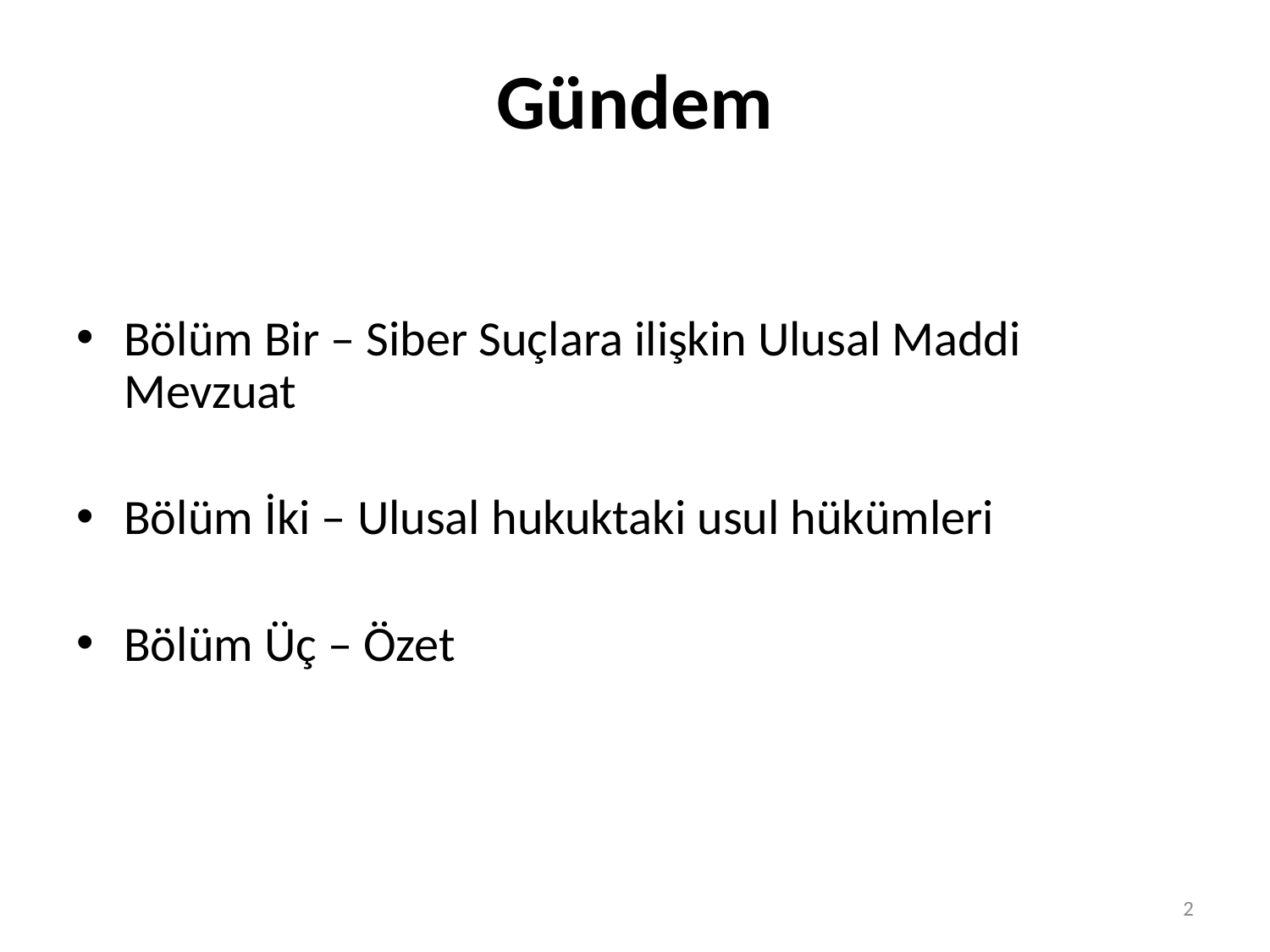

# Gündem

Bölüm Bir – Siber Suçlara ilişkin Ulusal Maddi Mevzuat

Bölüm İki – Ulusal hukuktaki usul hükümleri

Bölüm Üç – Özet

2